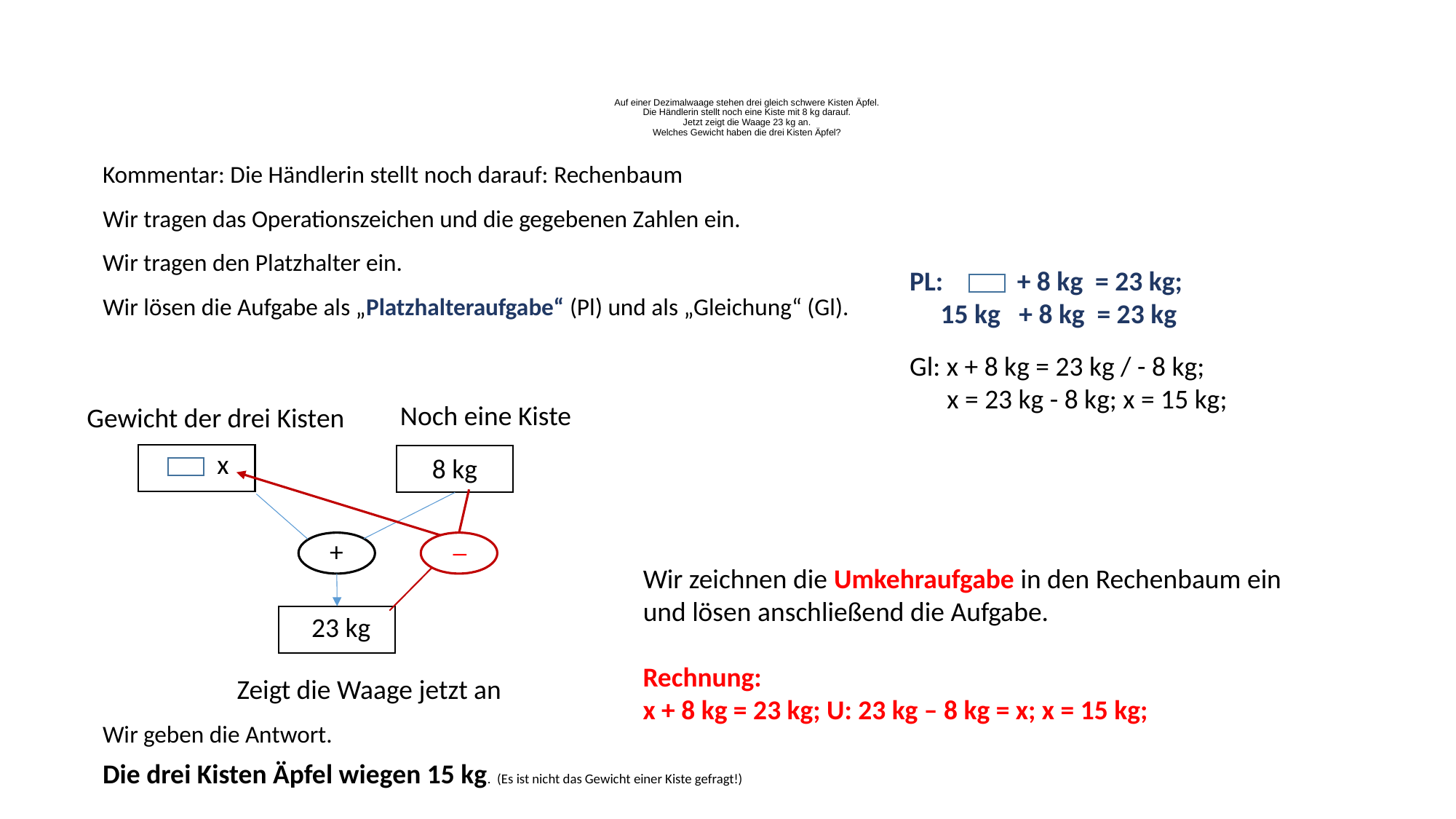

# Auf einer Dezimalwaage stehen drei gleich schwere Kisten Äpfel. Die Händlerin stellt noch eine Kiste mit 8 kg darauf. Jetzt zeigt die Waage 23 kg an. Welches Gewicht haben die drei Kisten Äpfel?
Kommentar: Die Händlerin stellt noch darauf: Rechenbaum
Wir tragen das Operationszeichen und die gegebenen Zahlen ein.
Wir tragen den Platzhalter ein.
PL:            + 8 kg  = 23 kg;
     15 kg   + 8 kg  = 23 kg

Wir lösen die Aufgabe als „Platzhalteraufgabe“ (Pl) und als „Gleichung“ (Gl).

Gl: x + 8 kg = 23 kg / - 8 kg;
      x = 23 kg - 8 kg; x = 15 kg;
Noch eine Kiste
Gewicht der drei Kisten
x

8 kg

_
+

Wir zeichnen die Umkehraufgabe in den Rechenbaum ein und lösen anschließend die Aufgabe.
23 kg

Rechnung:
x + 8 kg = 23 kg; U: 23 kg – 8 kg = x; x = 15 kg;
Zeigt die Waage jetzt an

Wir geben die Antwort.
Die drei Kisten Äpfel wiegen 15 kg.  (Es ist nicht das Gewicht einer Kiste gefragt!)